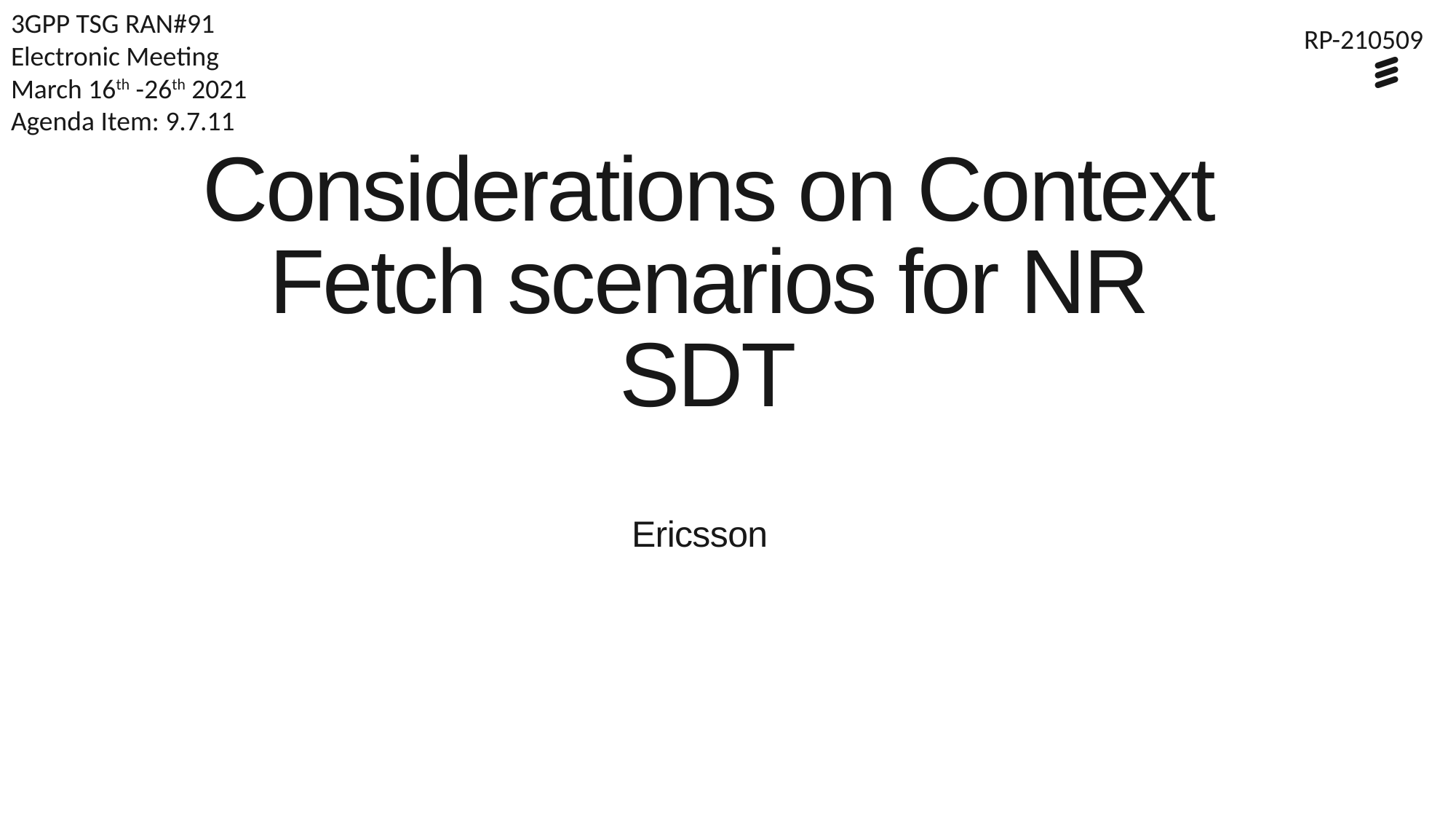

3GPP TSG RAN#91
Electronic Meeting
March 16th -26th 2021
Agenda Item: 9.7.11
RP-210509
# Considerations on Context Fetch scenarios for NR SDT
Ericsson